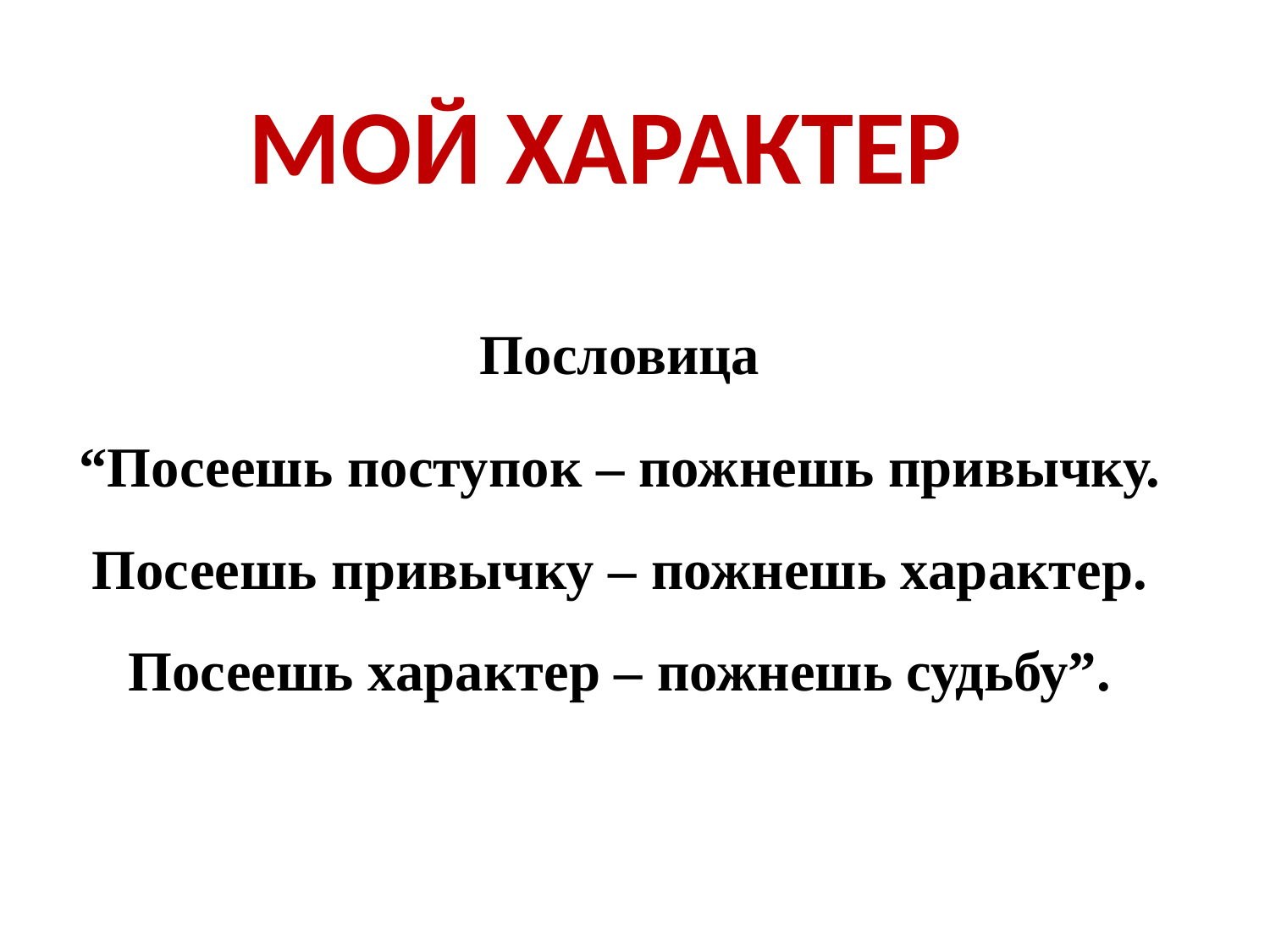

# МОЙ ХАРАКТЕР
Пословица
“Посеешь поступок – пожнешь привычку.
Посеешь привычку – пожнешь характер.
Посеешь характер – пожнешь судьбу”.